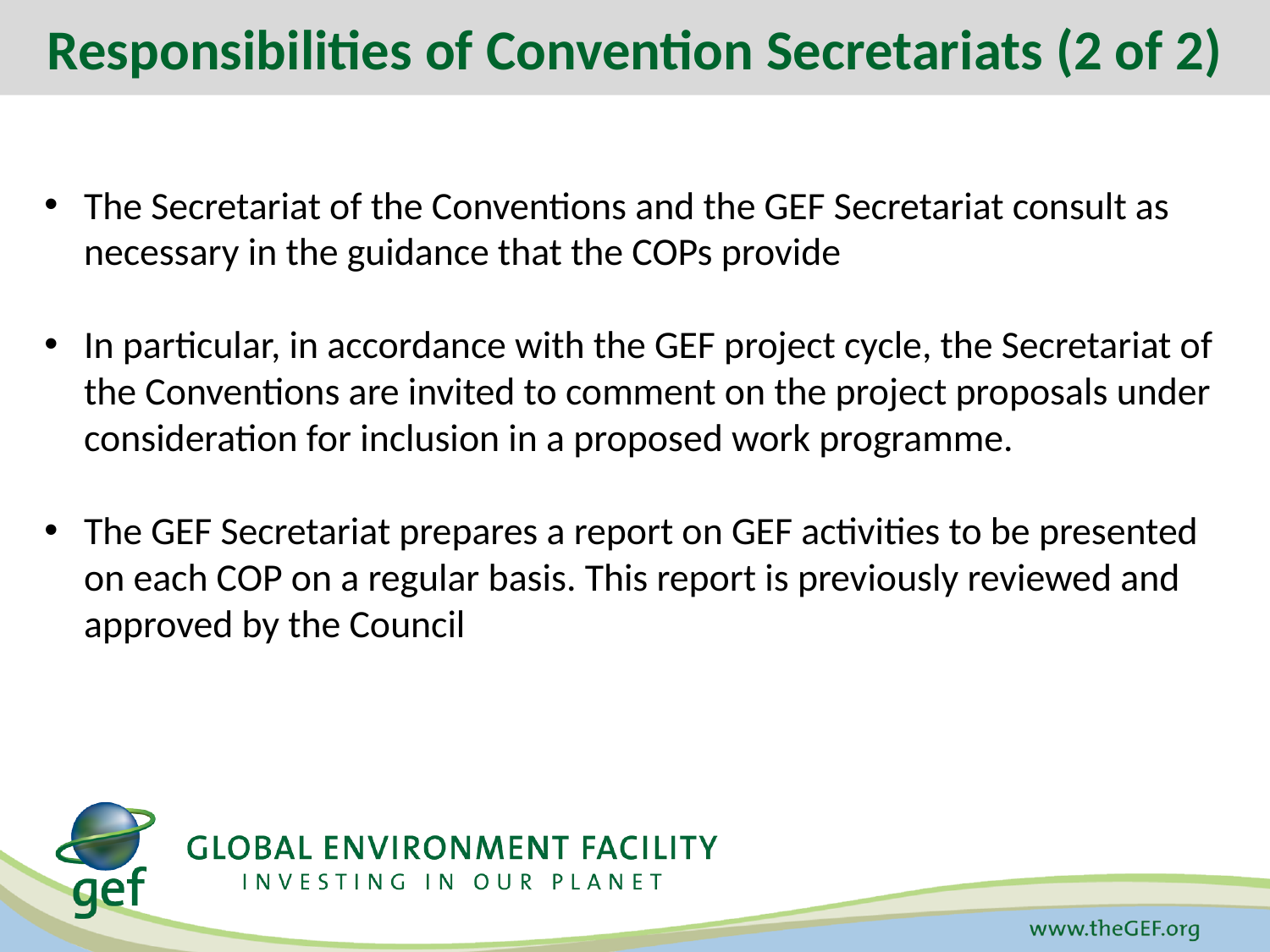

Responsibilities of Convention Secretariats (2 of 2)
The Secretariat of the Conventions and the GEF Secretariat consult as necessary in the guidance that the COPs provide

In particular, in accordance with the GEF project cycle, the Secretariat of the Conventions are invited to comment on the project proposals under consideration for inclusion in a proposed work programme.

The GEF Secretariat prepares a report on GEF activities to be presented on each COP on a regular basis. This report is previously reviewed and approved by the Council